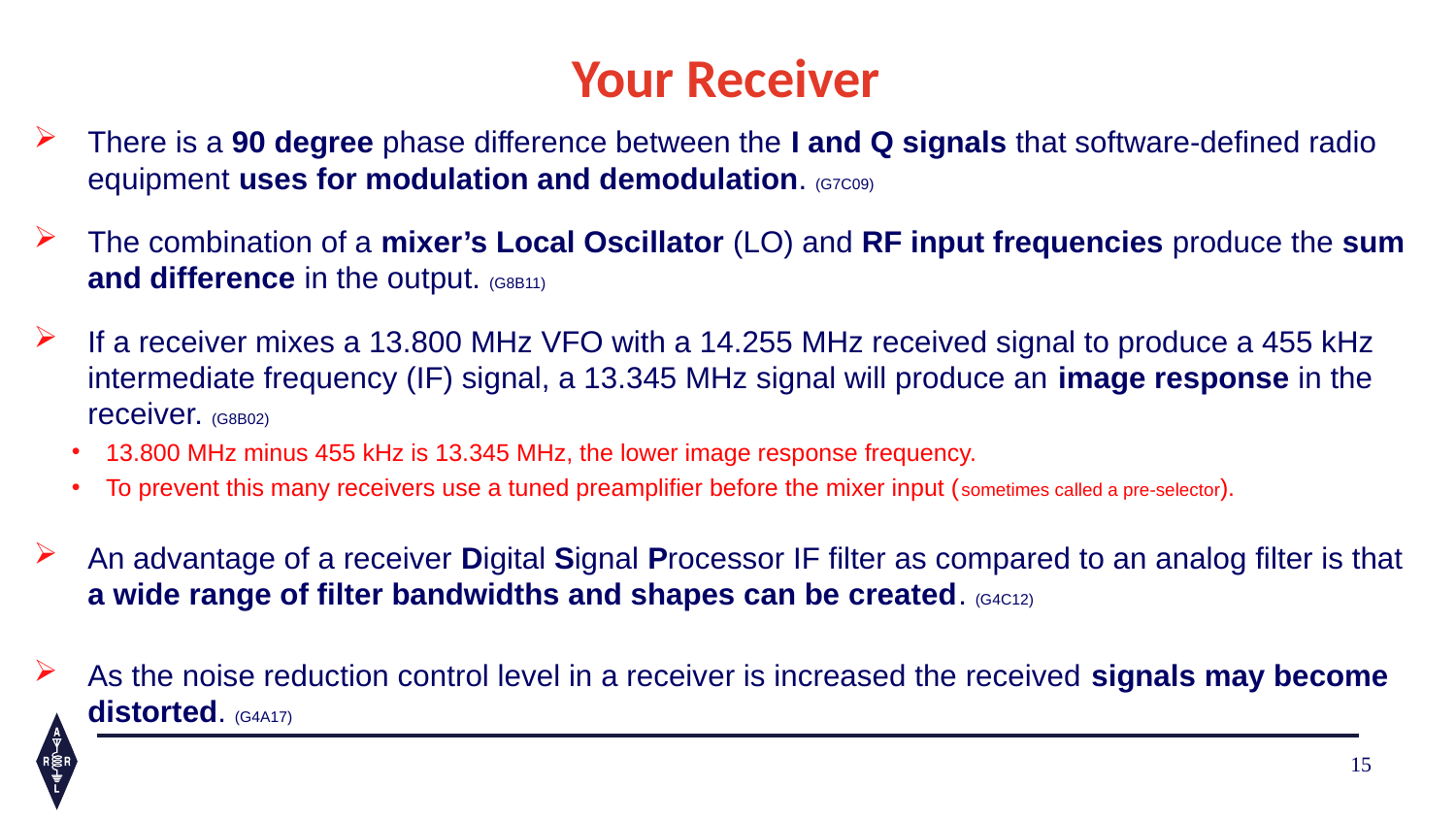

Your Receiver
Your Receiver
There is a 90 degree phase difference between the I and Q signals that software-defined radio equipment uses for modulation and demodulation. (G7C09)

The combination of a mixer’s Local Oscillator (LO) and RF input frequencies produce the sum and difference in the output. (G8B11)

If a receiver mixes a 13.800 MHz VFO with a 14.255 MHz received signal to produce a 455 kHz intermediate frequency (IF) signal, a 13.345 MHz signal will produce an image response in the receiver. (G8B02)
13.800 MHz minus 455 kHz is 13.345 MHz, the lower image response frequency.
To prevent this many receivers use a tuned preamplifier before the mixer input (sometimes called a pre-selector).

An advantage of a receiver Digital Signal Processor IF filter as compared to an analog filter is that a wide range of filter bandwidths and shapes can be created. (G4C12)

As the noise reduction control level in a receiver is increased the received signals may become distorted. (G4A17)

15